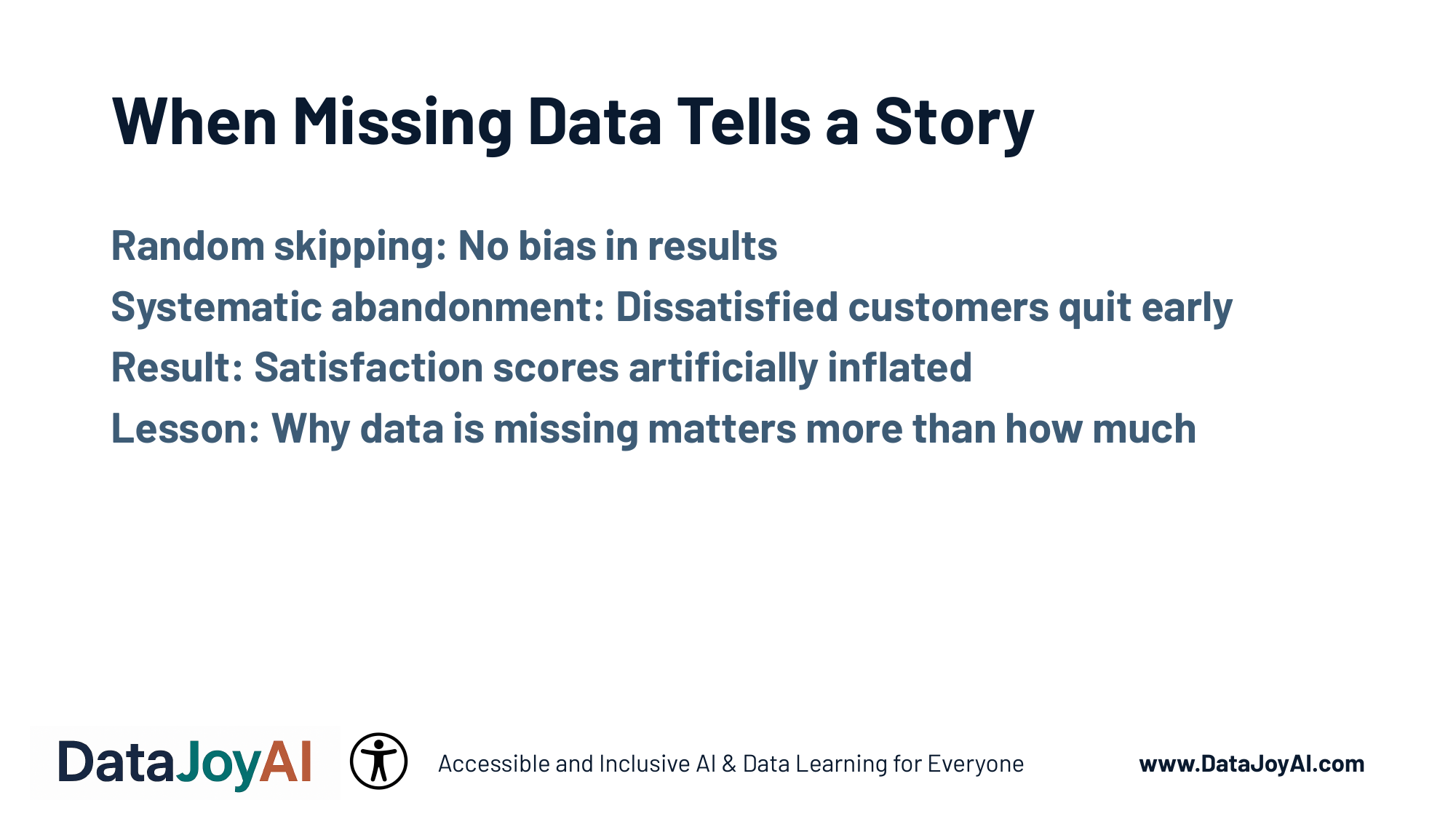

# When Missing Data Tells a Story
Random skipping: No bias in results
Systematic abandonment: Dissatisfied customers quit early
Result: Satisfaction scores artificially inflated
Lesson: Why data is missing matters more than how much